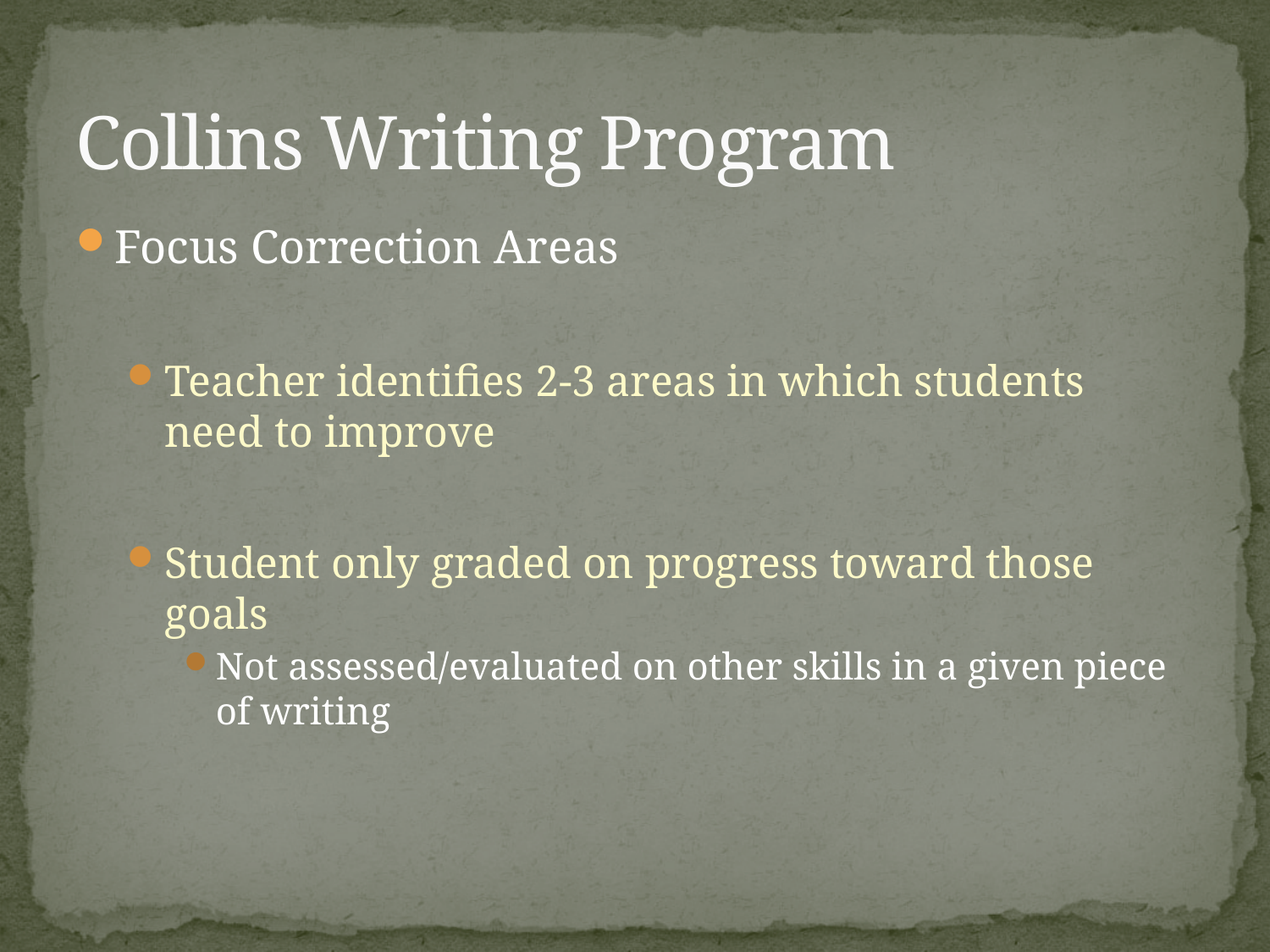

# Collins Writing Program
Focus Correction Areas

Teacher identifies 2-3 areas in which students need to improve

Student only graded on progress toward those goals
Not assessed/evaluated on other skills in a given piece of writing